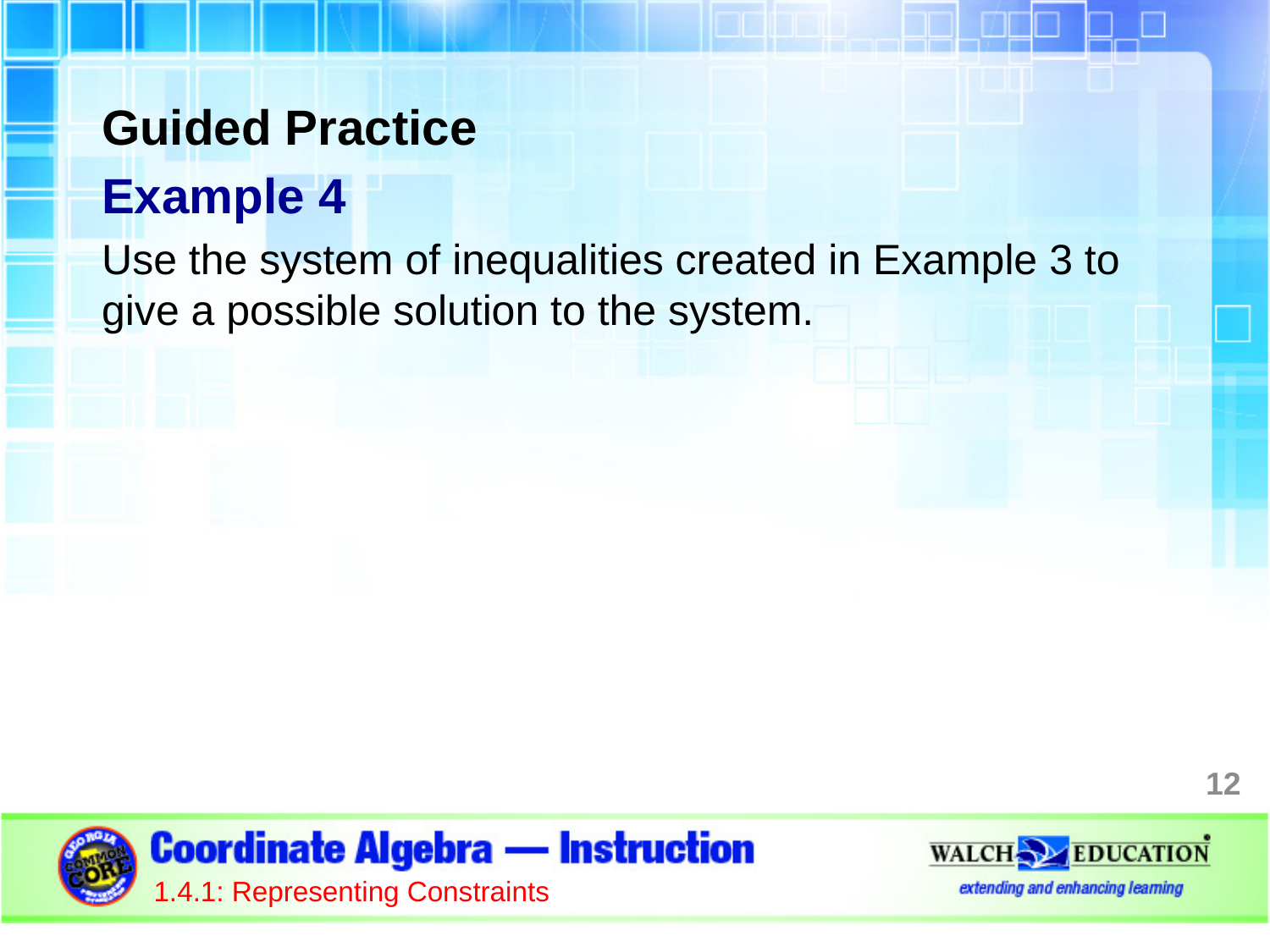

Guided Practice
Example 4
Use the system of inequalities created in Example 3 to give a possible solution to the system.
12
1.4.1: Representing Constraints